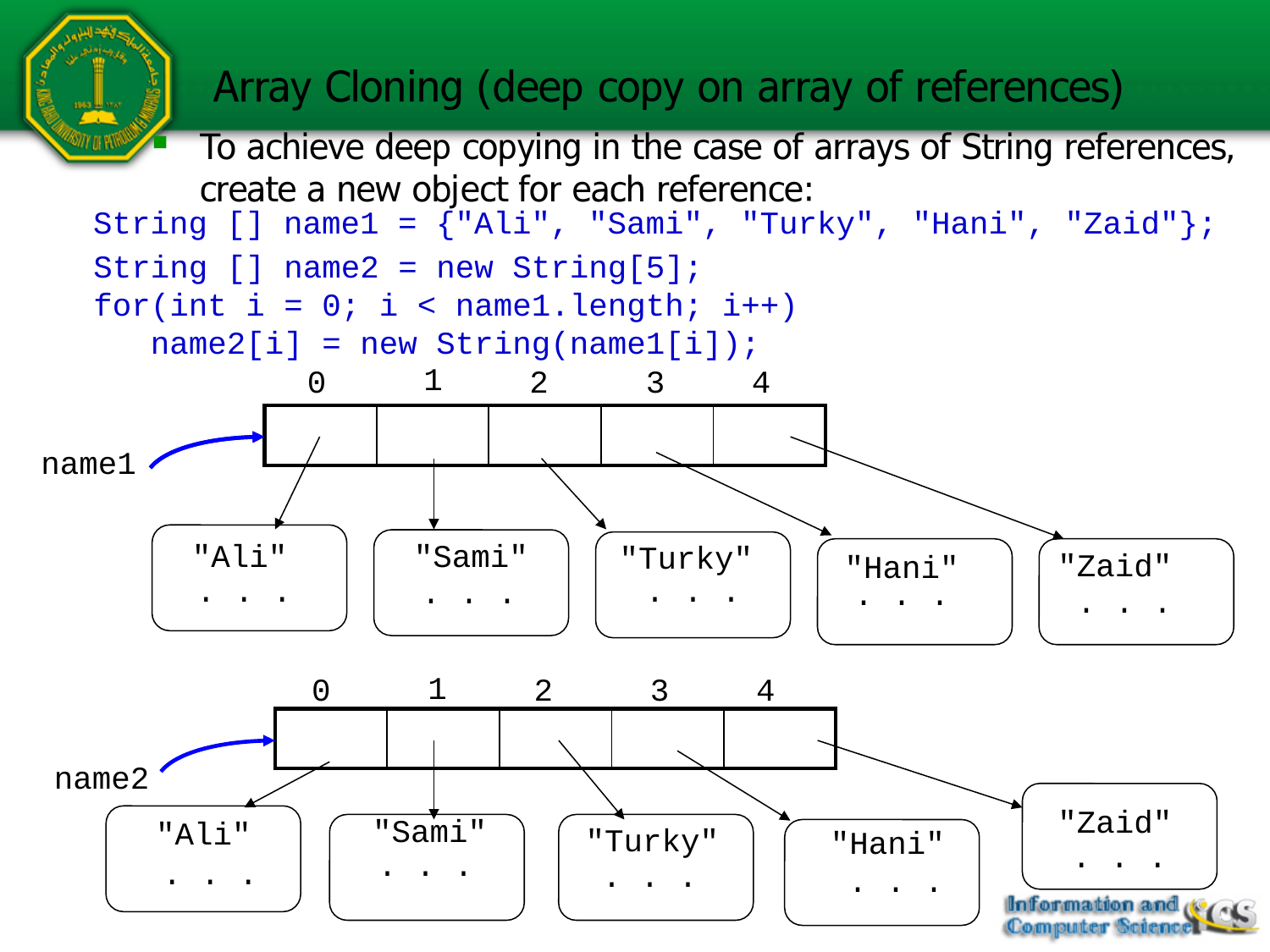

# Array Cloning (deep copy on array of references)
To achieve deep copying in the case of arrays of String references, create a new object for each reference:

String [] name1 = {"Ali", "Sami", "Turky", "Hani", "Zaid"};
String [] name2 = new String[5];
for(int i = 0; i < name1.length; i++)
   name2[i] = new String(name1[i]);
1
0
2
3
4

|  |  |  |  |  |
| --- | --- | --- | --- | --- |
|  |  |  |  |  |
| --- | --- | --- | --- | --- |
name1

"Sami"
"Ali"

"Turky"

"Zaid"
"Hani"
. . .
. . .
. . .
. . .
. . .
1
0
2
3
4

|  |  |  |  |  |
| --- | --- | --- | --- | --- |
name2

"Zaid"
"Sami"

"Ali"
"Turky"

"Hani"

. . .
. . .
. . .
. . .
. . .